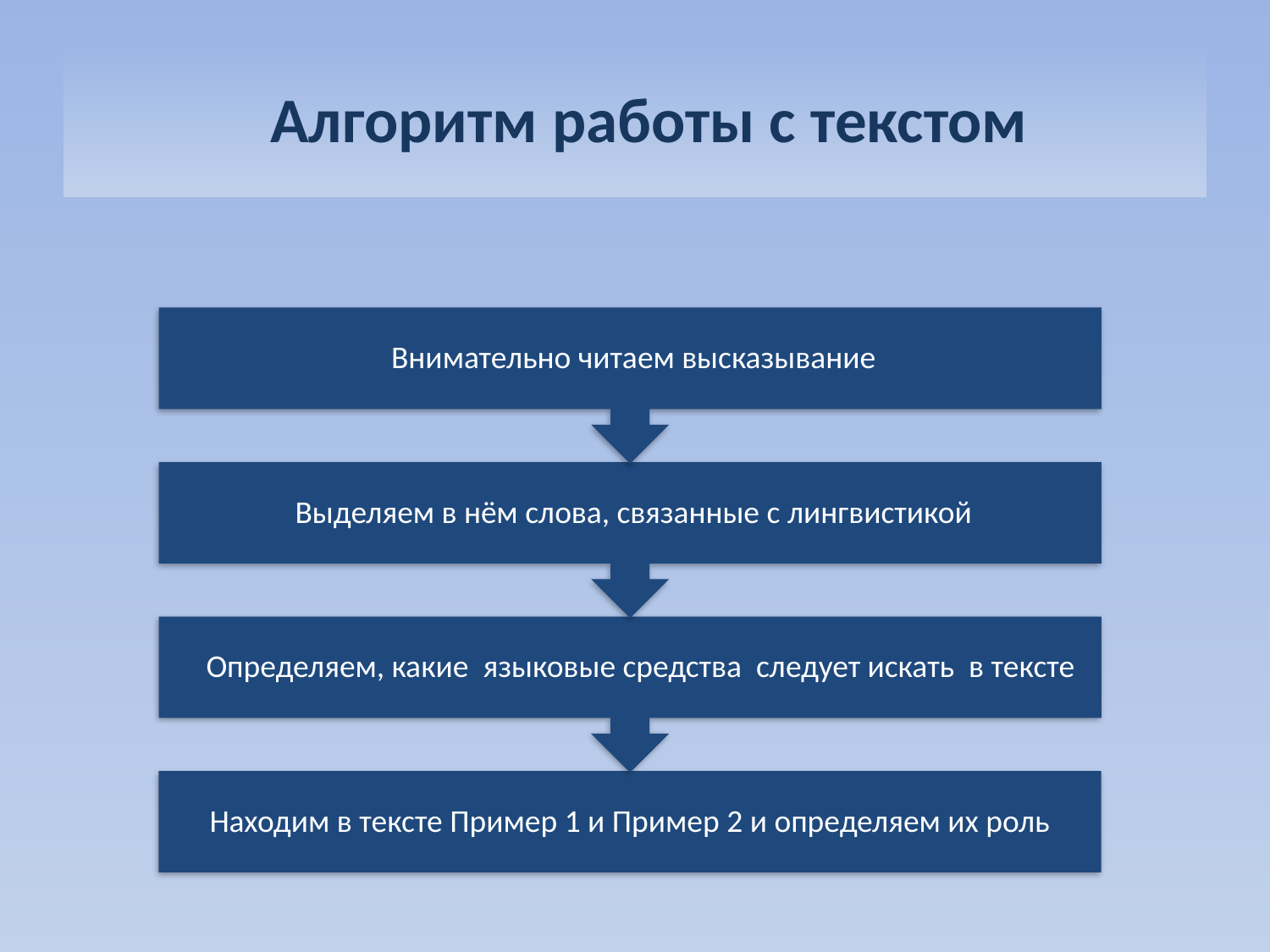

# Алгоритм работы с текстом

Находим в тексте Пример 1 и Пример 2 и определяем их роль
   Определяем, какие  языковые средства  следует искать  в тексте
 Выделяем в нём слова, связанные с лингвистикой
 Внимательно читаем высказывание